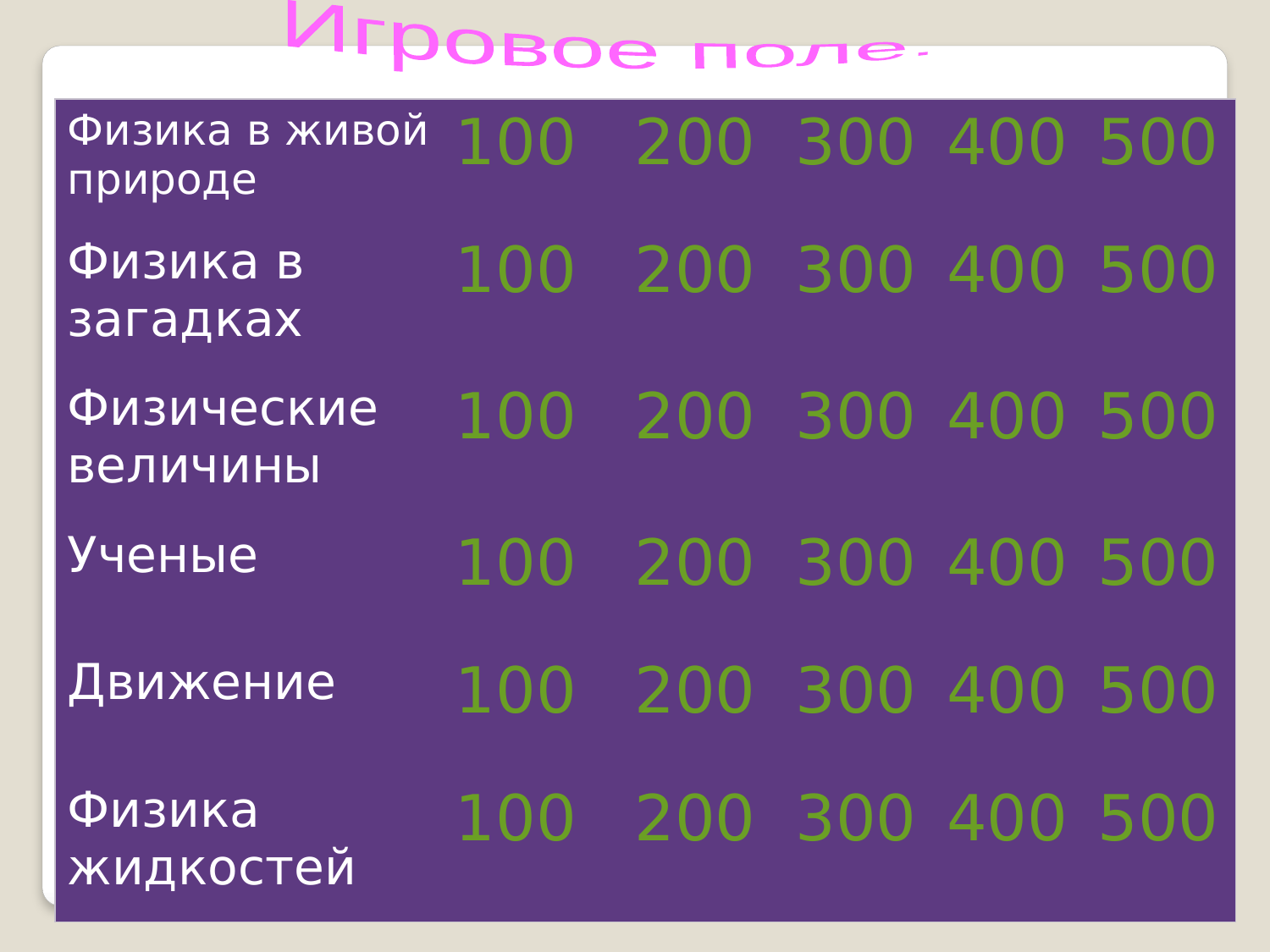

Игровое поле.
| Физика в живой природе | 100 | 200 | 300 | 400 | 500 |
| --- | --- | --- | --- | --- | --- |
| Физика в загадках | 100 | 200 | 300 | 400 | 500 |
| Физические величины | 100 | 200 | 300 | 400 | 500 |
| Ученые | 100 | 200 | 300 | 400 | 500 |
| Движение | 100 | 200 | 300 | 400 | 500 |
| Физика жидкостей | 100 | 200 | 300 | 400 | 500 |